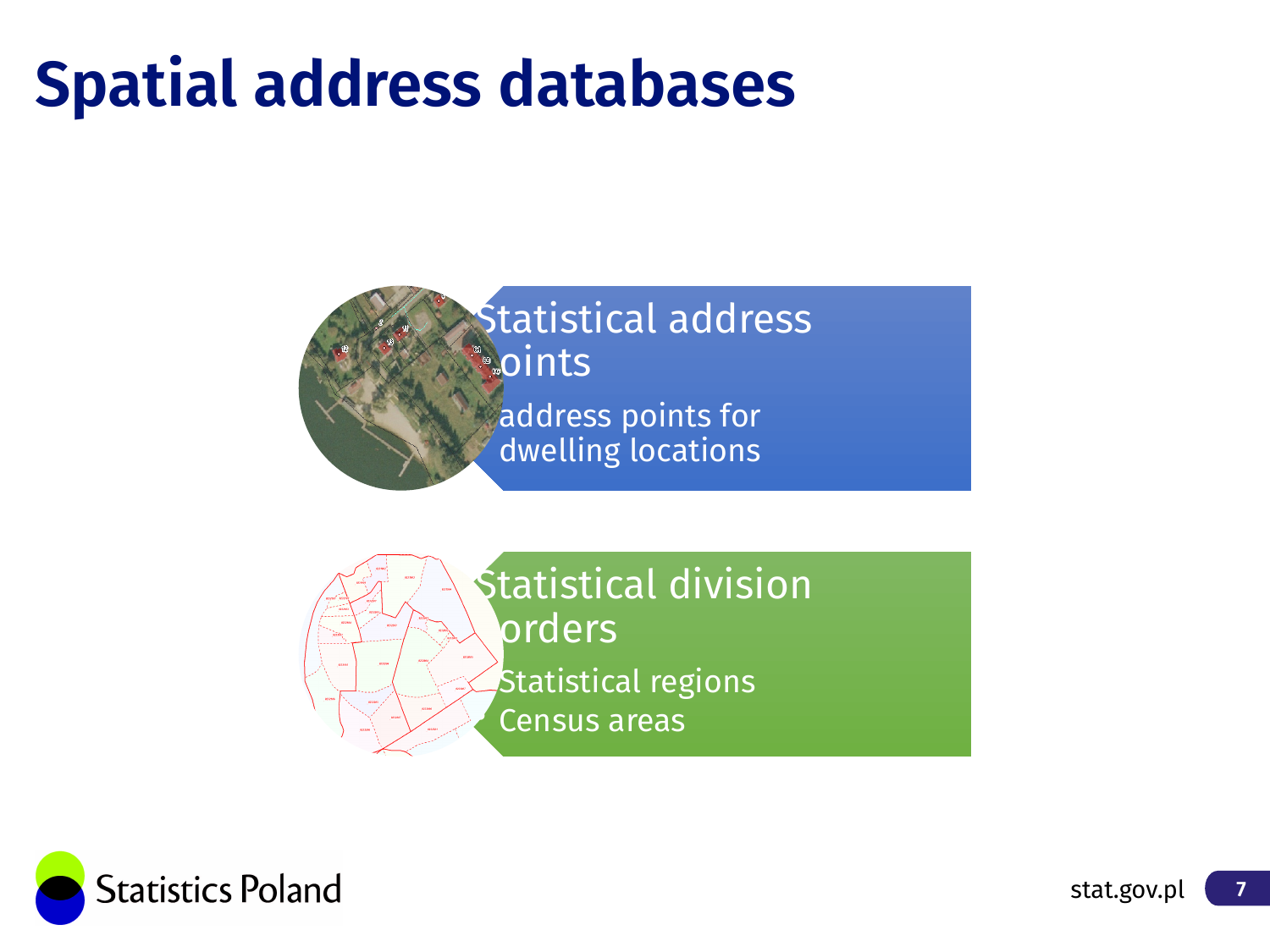

# Spatial address databases
Statistical address points
address points for dwelling locations
Statistical division borders
Statistical regions
Census areas